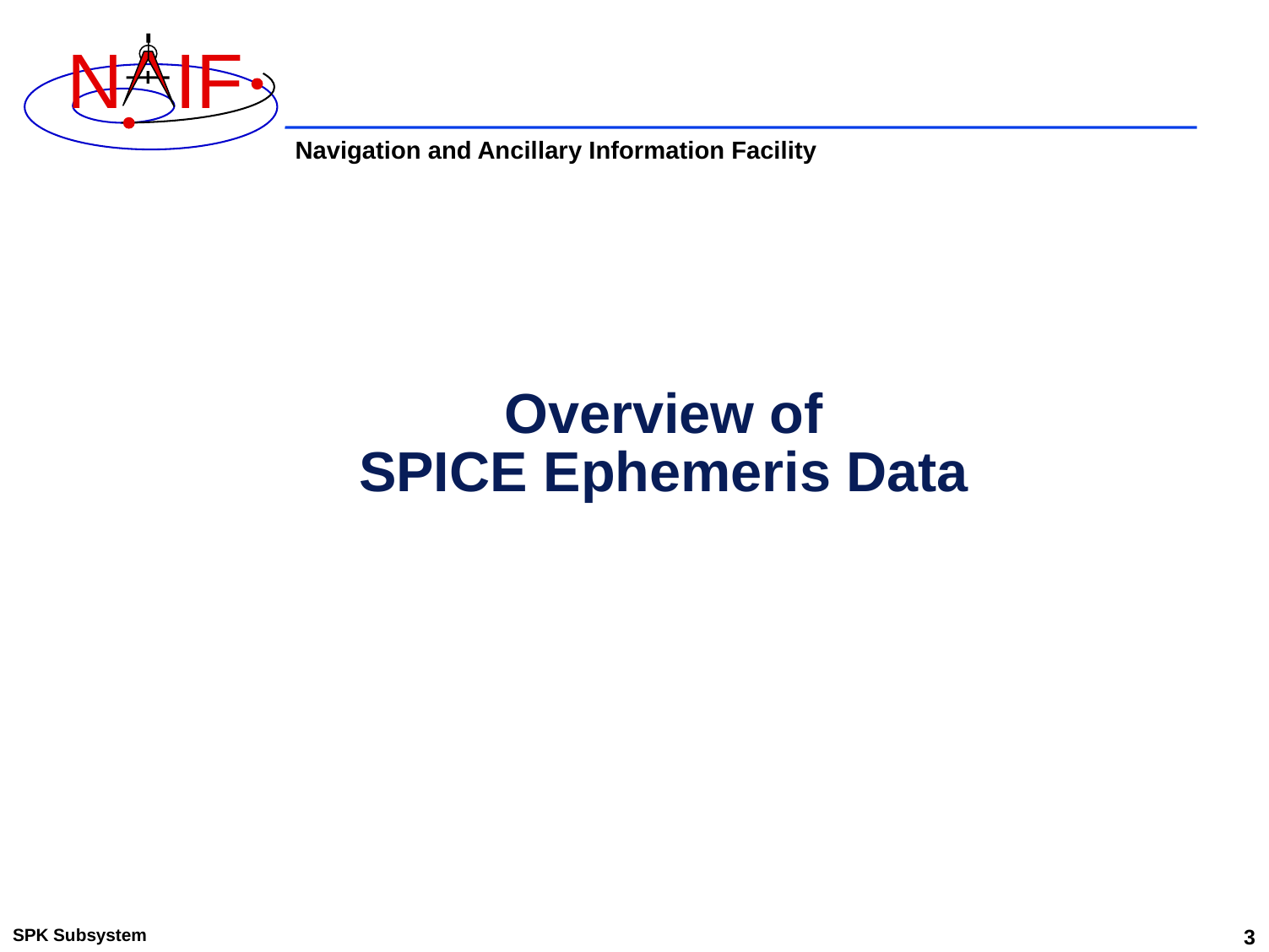

# Overview of SPICE Ephemeris Data
SPK Subsystem
3